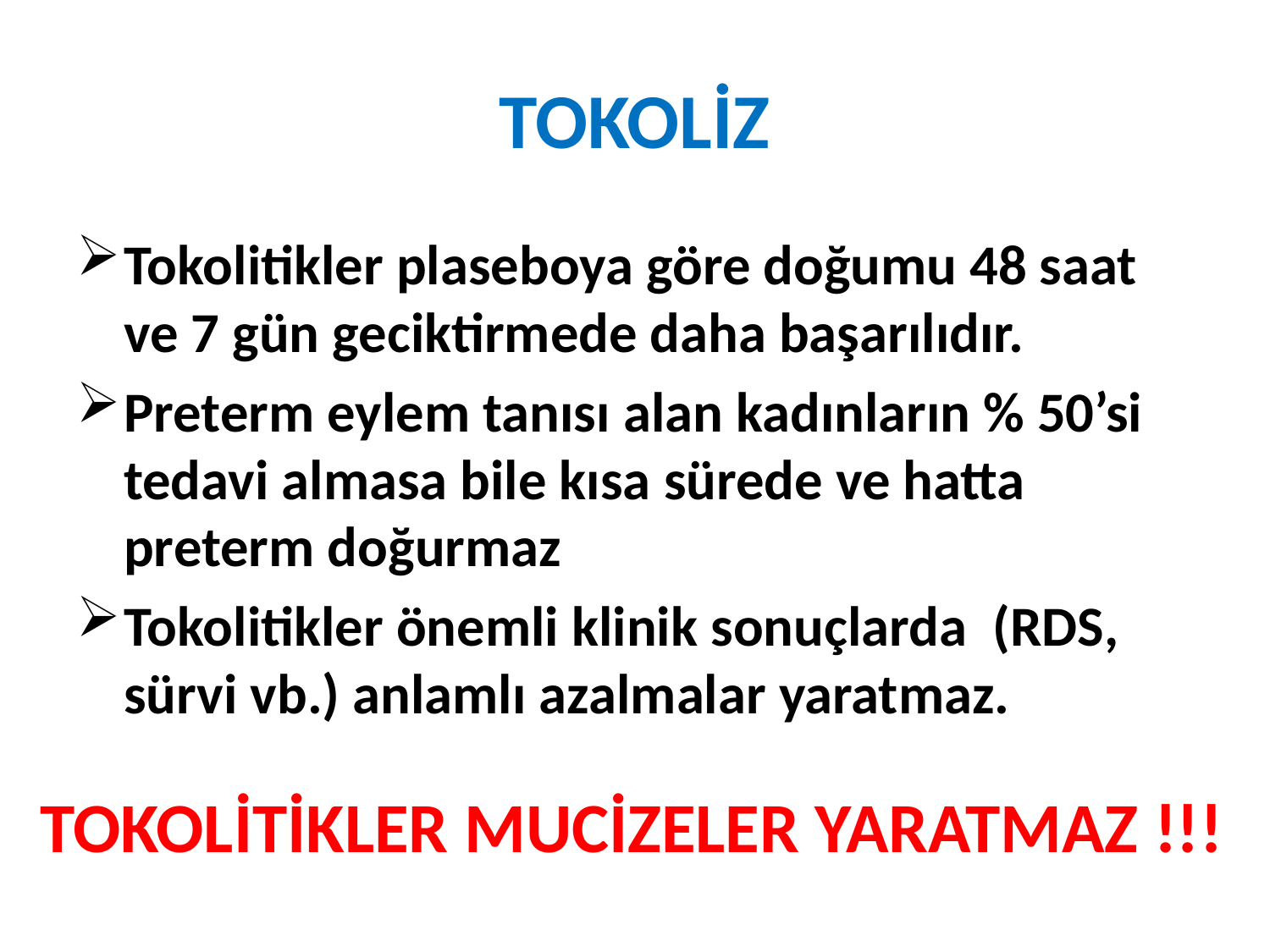

# TOKOLİZ
Tokolitikler plaseboya göre doğumu 48 saat ve 7 gün geciktirmede daha başarılıdır.
Preterm eylem tanısı alan kadınların % 50’si tedavi almasa bile kısa sürede ve hatta preterm doğurmaz
Tokolitikler önemli klinik sonuçlarda  (RDS, sürvi vb.) anlamlı azalmalar yaratmaz.
TOKOLİTİKLER MUCİZELER YARATMAZ !!!